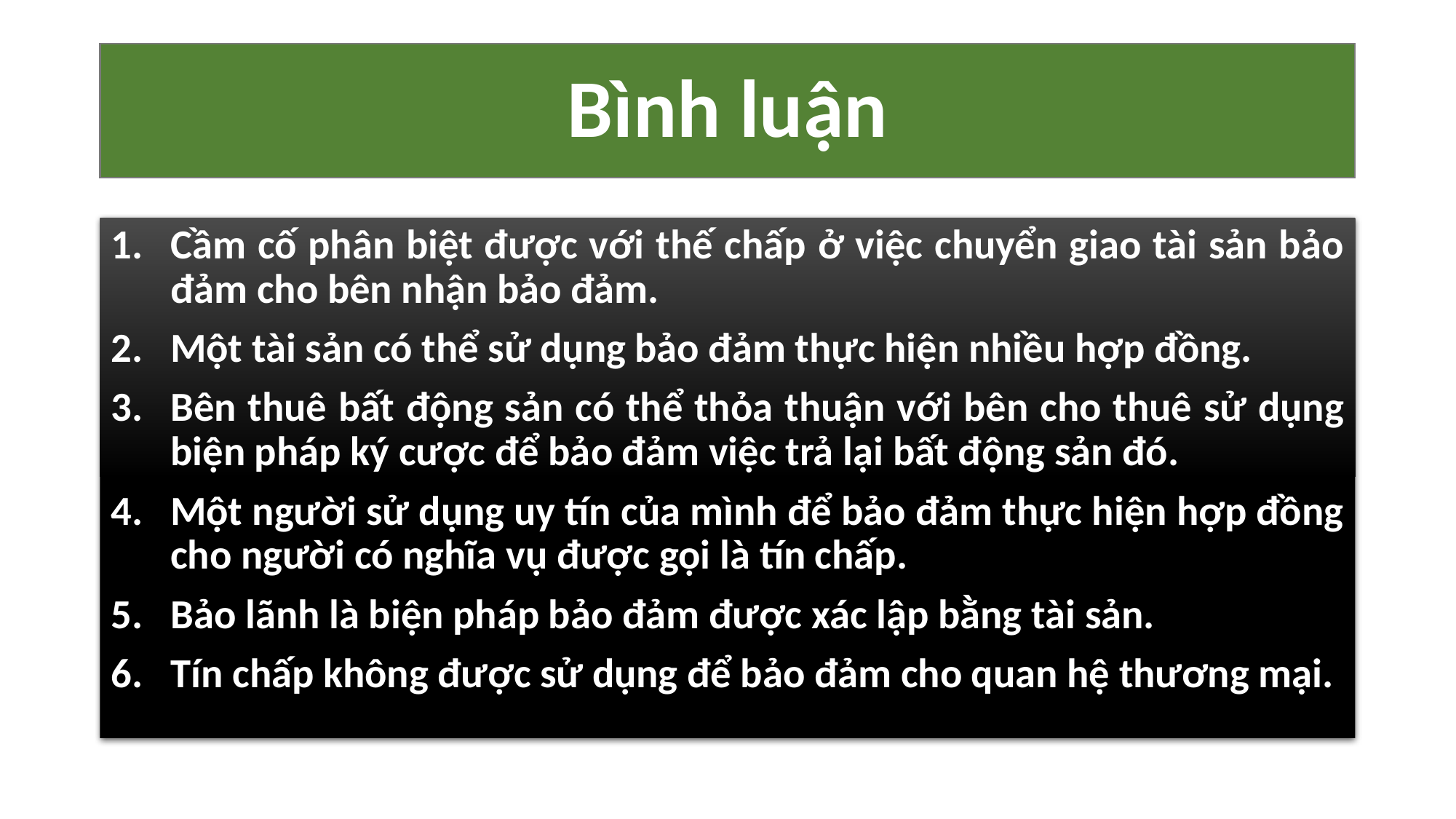

# Bình luận
Cầm cố phân biệt được với thế chấp ở việc chuyển giao tài sản bảo đảm cho bên nhận bảo đảm.
Một tài sản có thể sử dụng bảo đảm thực hiện nhiều hợp đồng.
Bên thuê bất động sản có thể thỏa thuận với bên cho thuê sử dụng biện pháp ký cược để bảo đảm việc trả lại bất động sản đó.
Một người sử dụng uy tín của mình để bảo đảm thực hiện hợp đồng cho người có nghĩa vụ được gọi là tín chấp.
Bảo lãnh là biện pháp bảo đảm được xác lập bằng tài sản.
Tín chấp không được sử dụng để bảo đảm cho quan hệ thương mại.